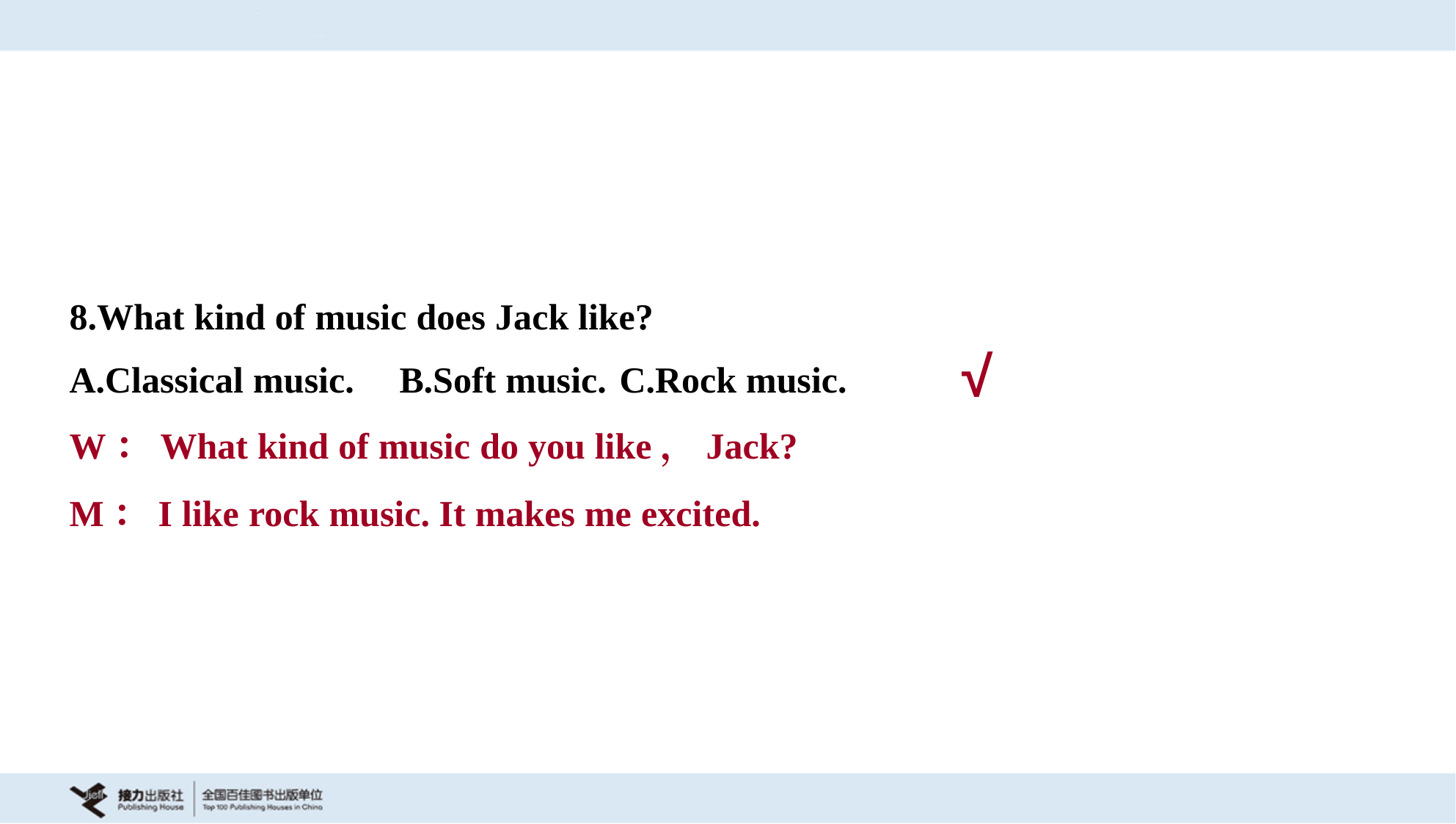

8.What kind of music does Jack like?
A.Classical music.	B.Soft music.	C.Rock music.
√
W：What kind of music do you like，Jack?
M：I like rock music. It makes me excited.